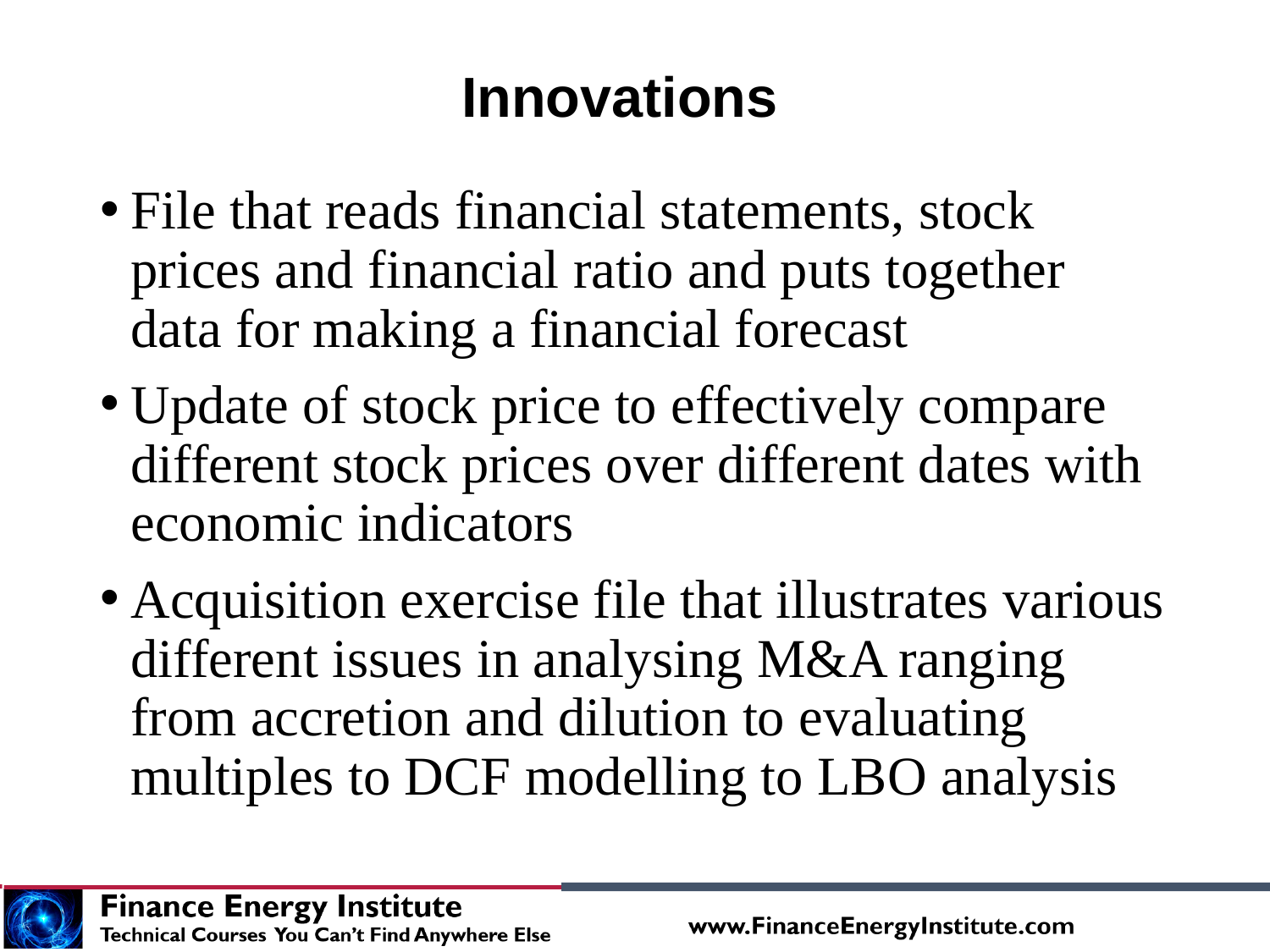

# Innovations
File that reads financial statements, stock prices and financial ratio and puts together data for making a financial forecast
Update of stock price to effectively compare different stock prices over different dates with economic indicators
Acquisition exercise file that illustrates various different issues in analysing M&A ranging from accretion and dilution to evaluating multiples to DCF modelling to LBO analysis